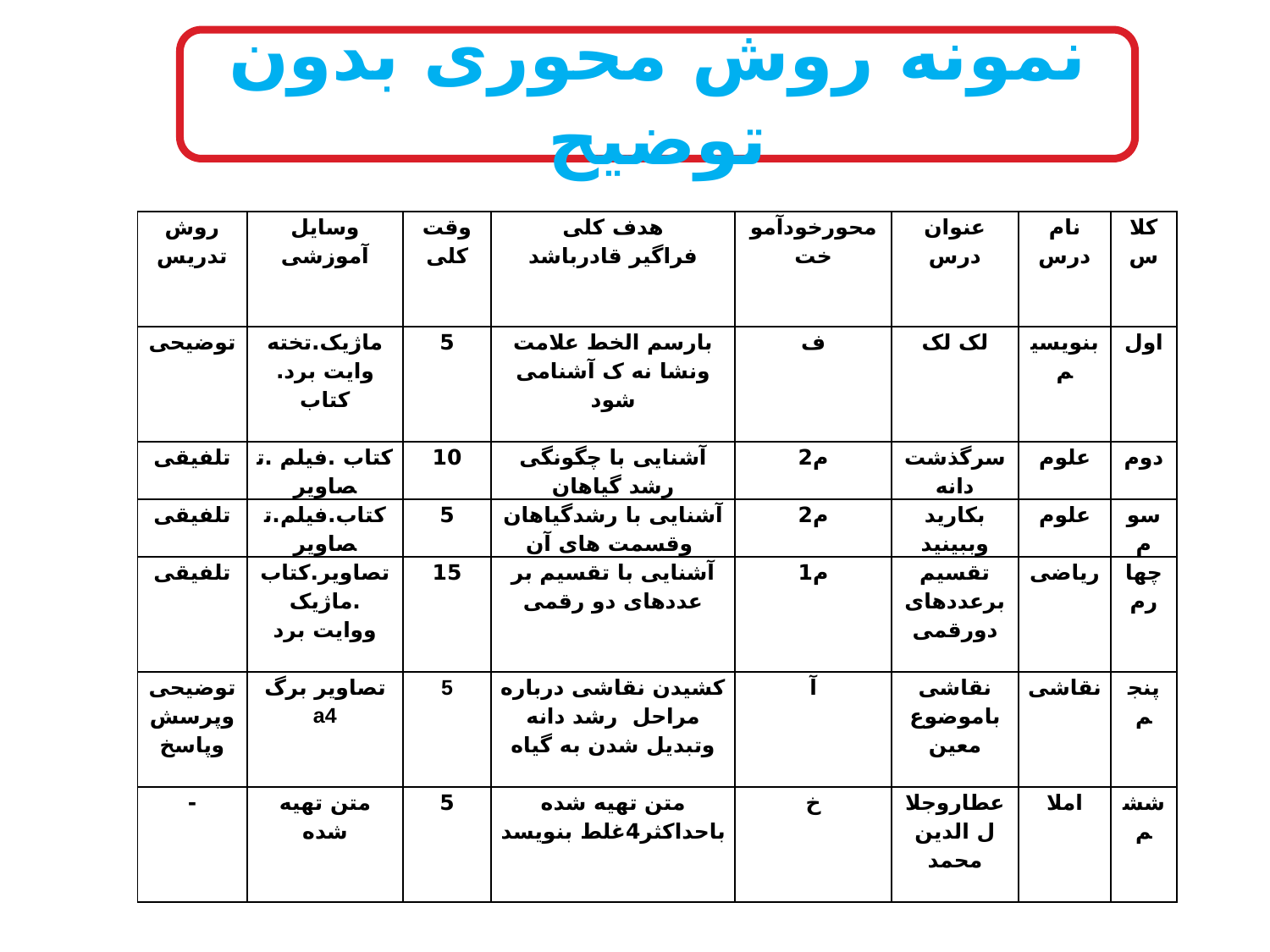

نمونه روش محوری بدون توضیح

| روش تدریس | وسایل آموزشی | وقت کلی | هدف کلی فراگیر قادرباشد | محورخودآموخت | عنوان درس | نام درس | کلاس |
| --- | --- | --- | --- | --- | --- | --- | --- |
| توضیحی | ماژیک.تخته وایت برد. کتاب | 5 | بارسم الخط علامت ونشا نه ک آشنامی شود | ف | لک لک | بنویسیم | اول |
| تلفیقی | کتاب .فیلم .تصاویر | 10 | آشنایی با چگونگی رشد گیاهان | م2 | سرگذشت دانه | علوم | دوم |
| تلفیقی | کتاب.فیلم.تصاویر | 5 | آشنایی با رشدگیاهان وقسمت های آن | م2 | بکارید وببینید | علوم | سوم |
| تلفیقی | تصاویر.کتاب .ماژیک ووایت برد | 15 | آشنایی با تقسیم بر عددهای دو رقمی | م1 | تقسیم برعددهای دورقمی | ریاضی | چهارم |
| توضیحی وپرسش وپاسخ | تصاویر برگ a4 | 5 | کشیدن نقاشی درباره مراحل رشد دانه وتبدیل شدن به گیاه | آ | نقاشی باموضوع معین | نقاشی | پنجم |
| - | متن تهیه شده | 5 | متن تهیه شده باحداکثر4غلط بنویسد | خ | عطاروجلال الدین محمد | املا | ششم |